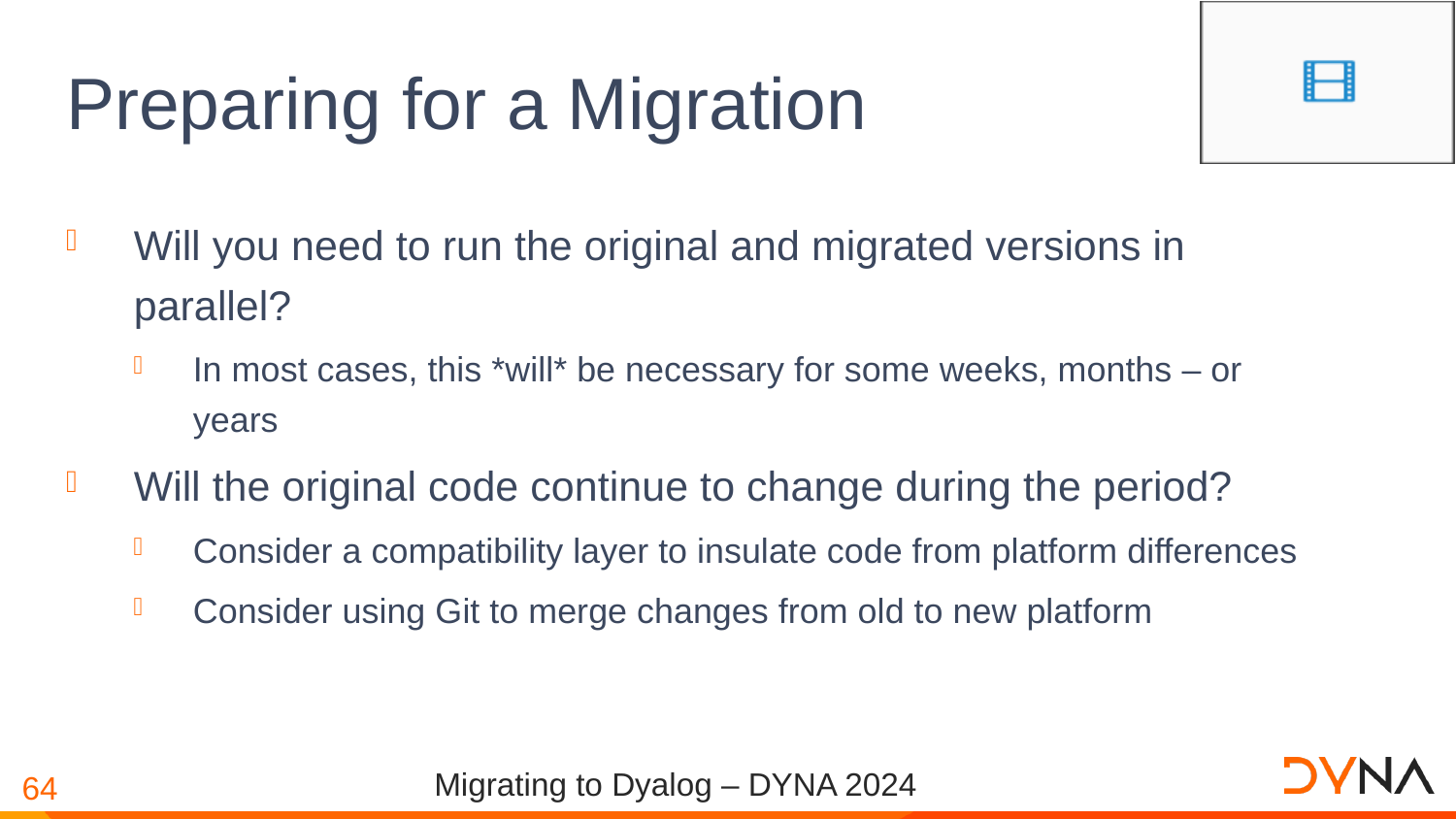

# Preparing for a Migration
Will you need to run the original and migrated versions in parallel?
In most cases, this *will* be necessary for some weeks, months – or years
Will the original code continue to change during the period?
Consider a compatibility layer to insulate code from platform differences
Consider using Git to merge changes from old to new platform